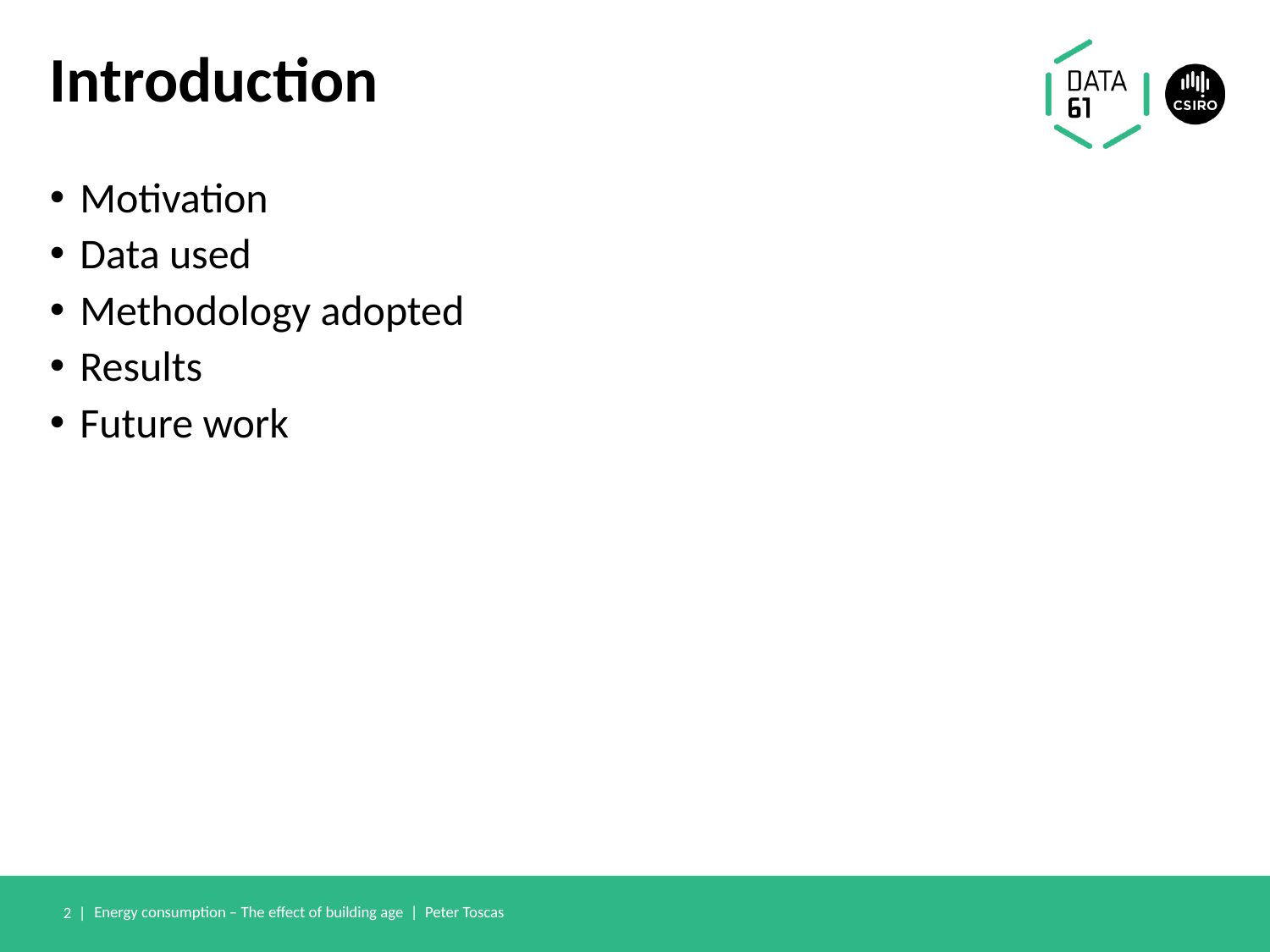

# Introduction
Motivation
Data used
Methodology adopted
Results
Future work

2  |
Energy consumption – The effect of building age  |  Peter Toscas